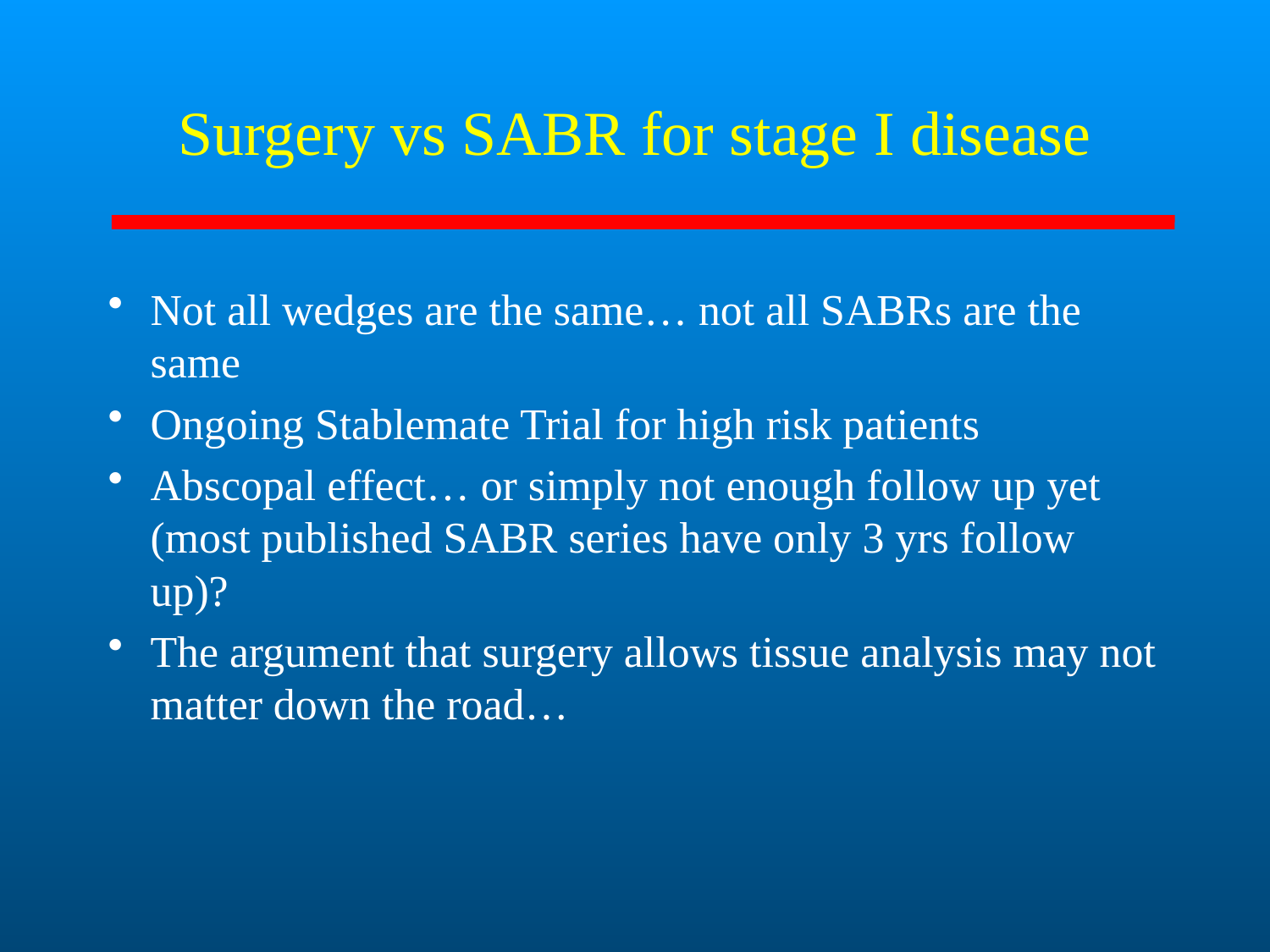

# Surgery vs SABR for stage I disease

Not all wedges are the same… not all SABRs are the same
Ongoing Stablemate Trial for high risk patients
Abscopal effect… or simply not enough follow up yet (most published SABR series have only 3 yrs follow up)?
The argument that surgery allows tissue analysis may not matter down the road…